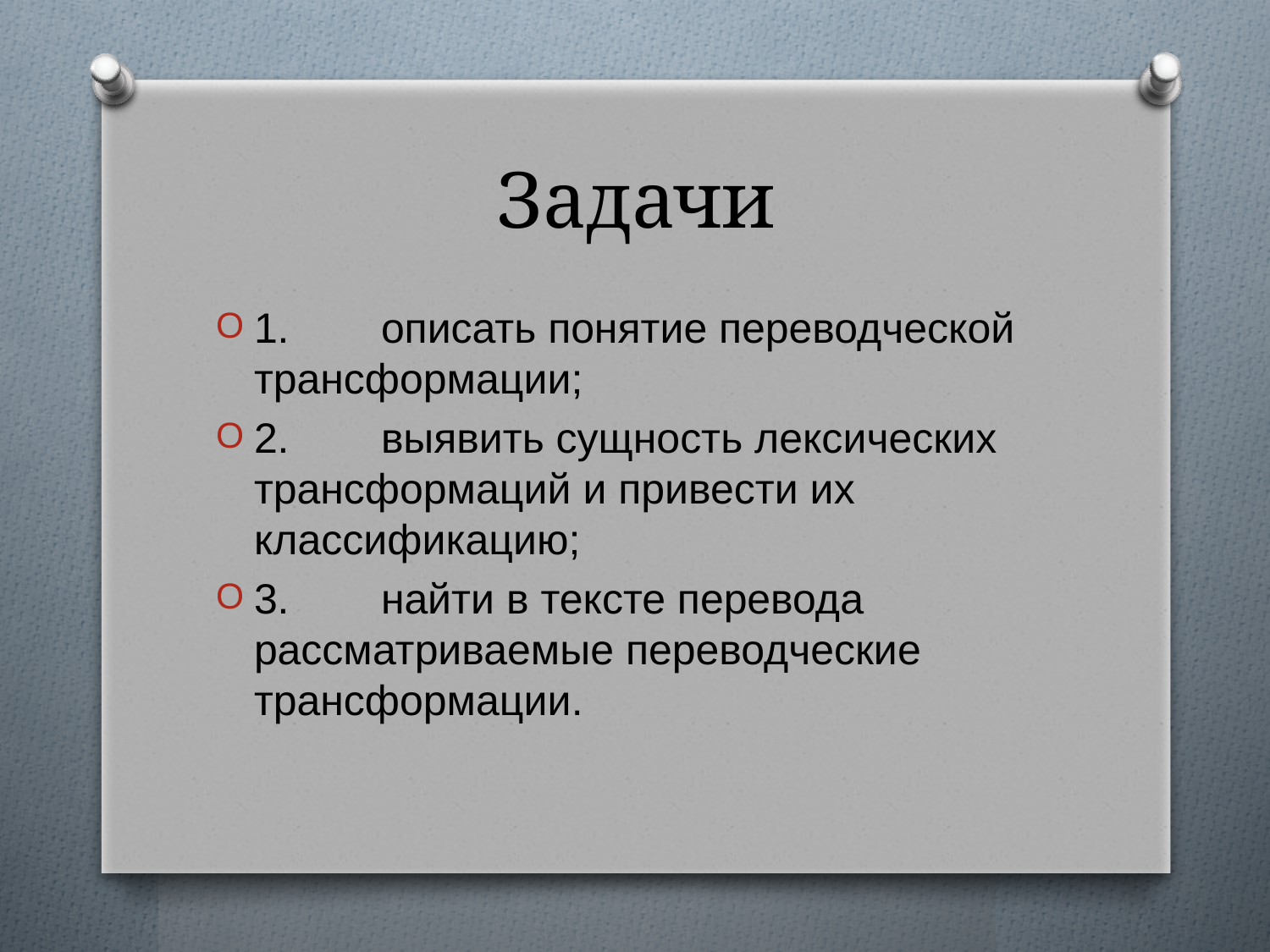

# Задачи
1.	описать понятие переводческой трансформации;
2.	выявить сущность лексических трансформаций и привести их классификацию;
3.	найти в тексте перевода рассматриваемые переводческие трансформации.